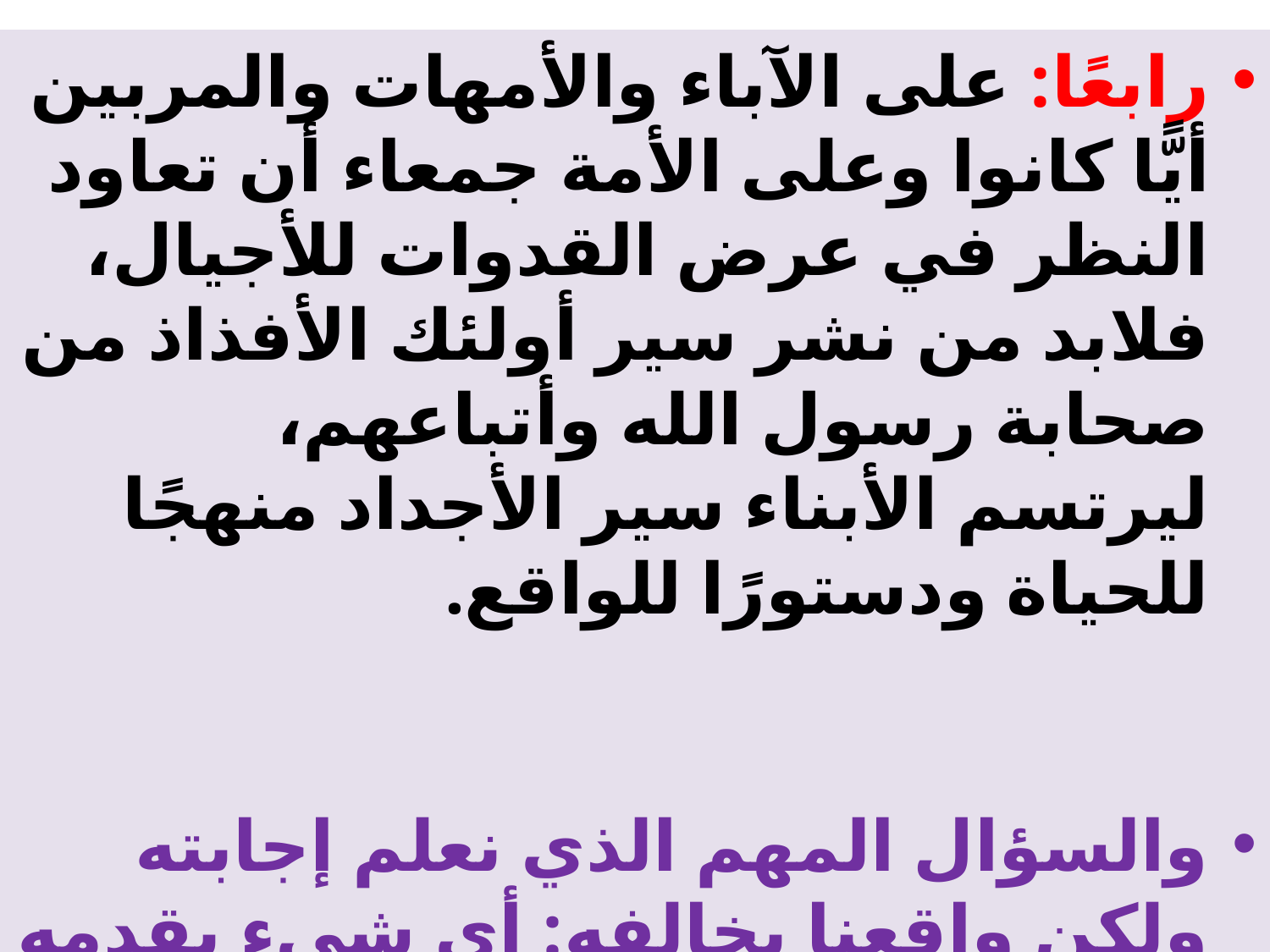

رابعًا: على الآباء والأمهات والمربين أيًّا كانوا وعلى الأمة جمعاء أن تعاود النظر في عرض القدوات للأجيال، فلابد من نشر سير أولئك الأفذاذ من صحابة رسول الله وأتباعهم، ليرتسم الأبناء سير الأجداد منهجًا للحياة ودستورًا للواقع.

والسؤال المهم الذي نعلم إجابته ولكن واقعنا يخالفه: أي شيء يقدمه لدينه وأمته مغنيٍ أو ممثل هابط أو هابطة، ماذا عساه أن يقدم للإسلام والمسلمين؟

#